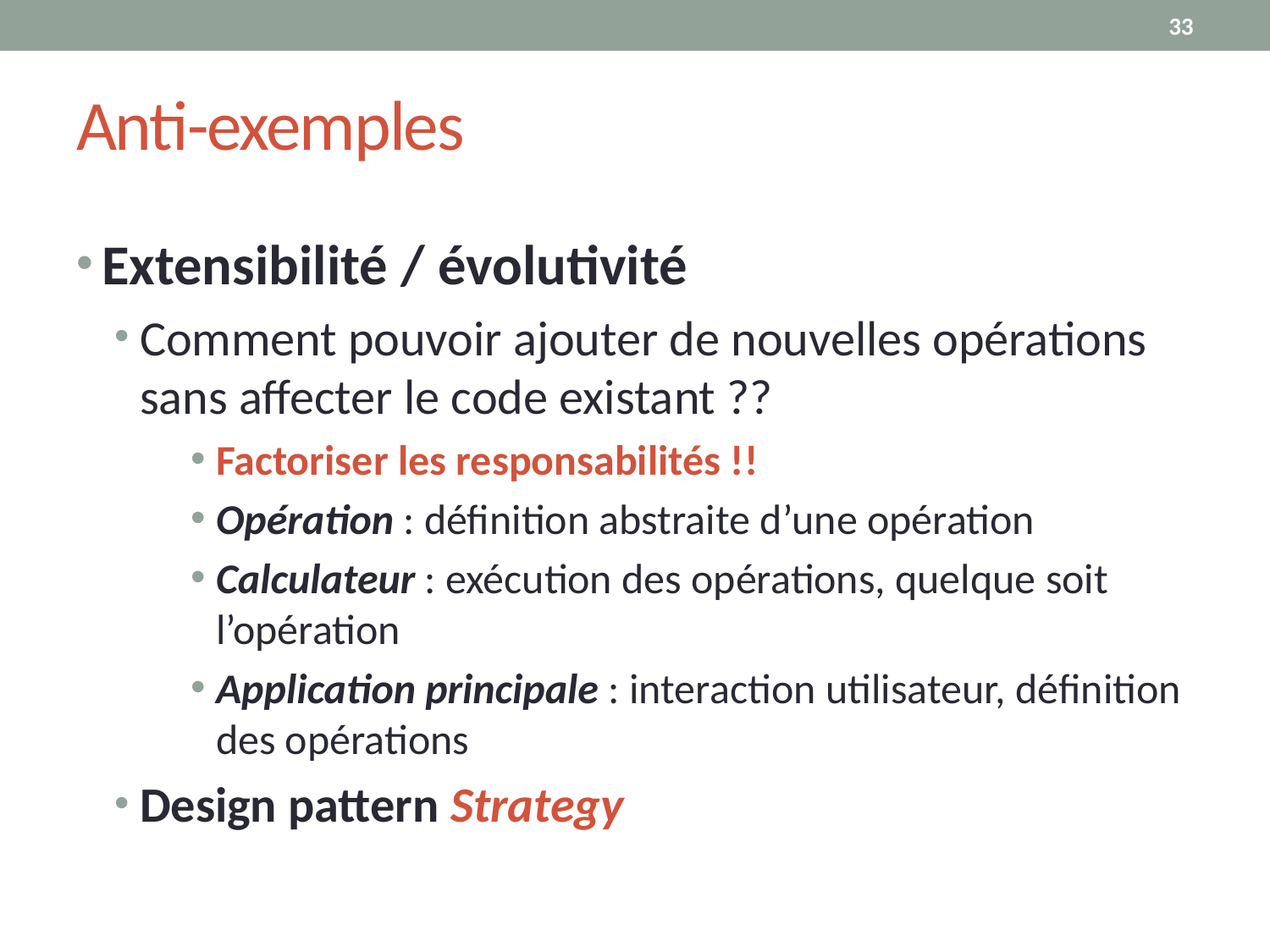

33
# Anti-exemples
Extensibilité / évolutivité
Comment pouvoir ajouter de nouvelles opérations sans affecter le code existant ??
Factoriser les responsabilités !!
Opération : définition abstraite d’une opération
Calculateur : exécution des opérations, quelque soit l’opération
Application principale : interaction utilisateur, définition des opérations
Design pattern Strategy